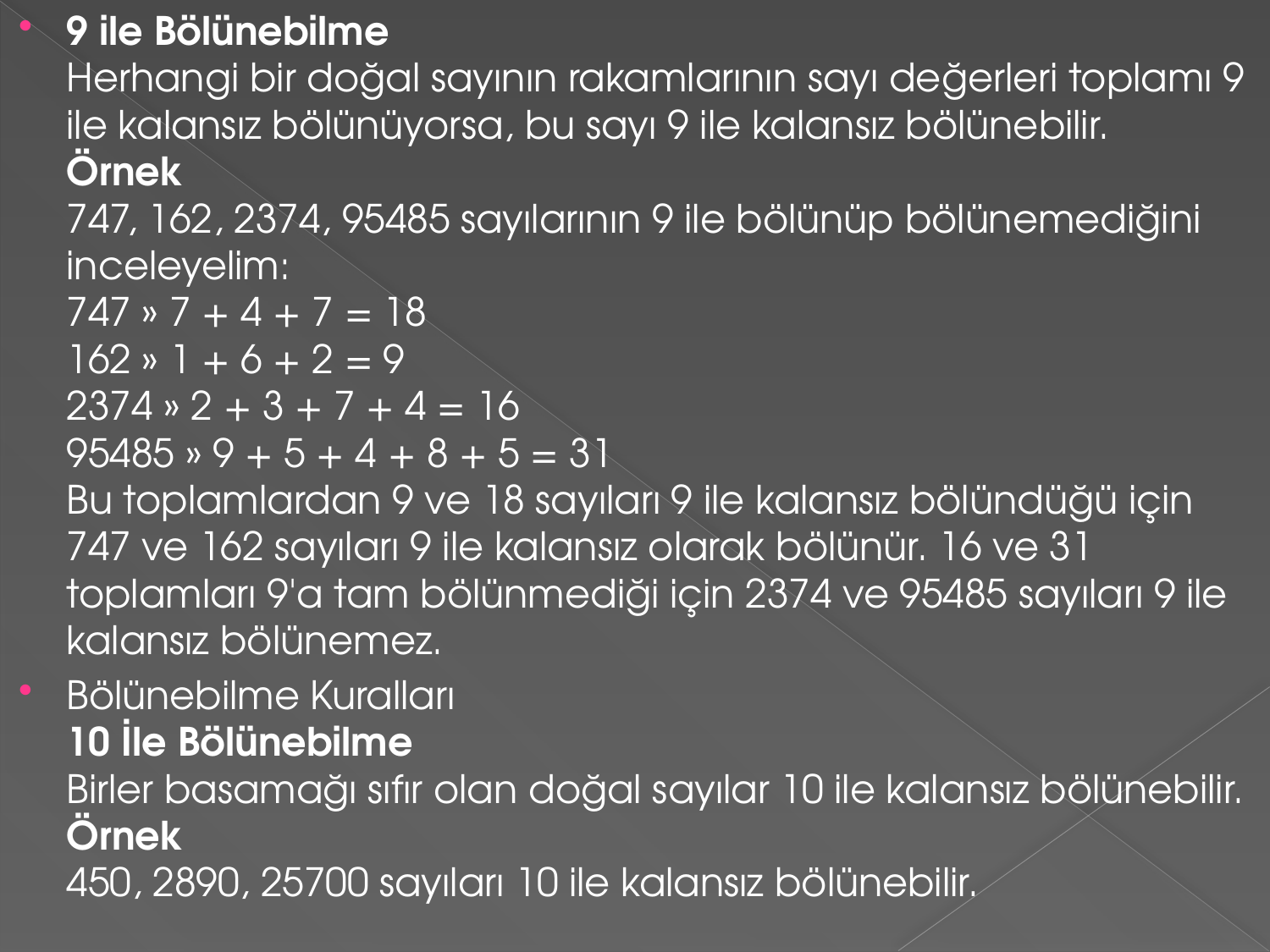

9 ile Bölünebilme
Herhangi bir doğal sayının rakamlarının sayı değerleri toplamı 9 ile kalansız bölünüyorsa, bu sayı 9 ile kalansız bölünebilir.
Örnek
747, 162, 2374, 95485 sayılarının 9 ile bölünüp bölünemediğini inceleyelim:
747 » 7 + 4 + 7 = 18
162 » 1 + 6 + 2 = 9
2374 » 2 + 3 + 7 + 4 = 16
95485 » 9 + 5 + 4 + 8 + 5 = 31
Bu toplamlardan 9 ve 18 sayıları 9 ile kalansız bölündüğü için 747 ve 162 sayıları 9 ile kalansız olarak bölünür. 16 ve 31 toplamları 9'a tam bölünmediği için 2374 ve 95485 sayıları 9 ile kalansız bölünemez.
Bölünebilme Kuralları
10 İle Bölünebilme
Birler basamağı sıfır olan doğal sayılar 10 ile kalansız bölünebilir.
Örnek
450, 2890, 25700 sayıları 10 ile kalansız bölünebilir.